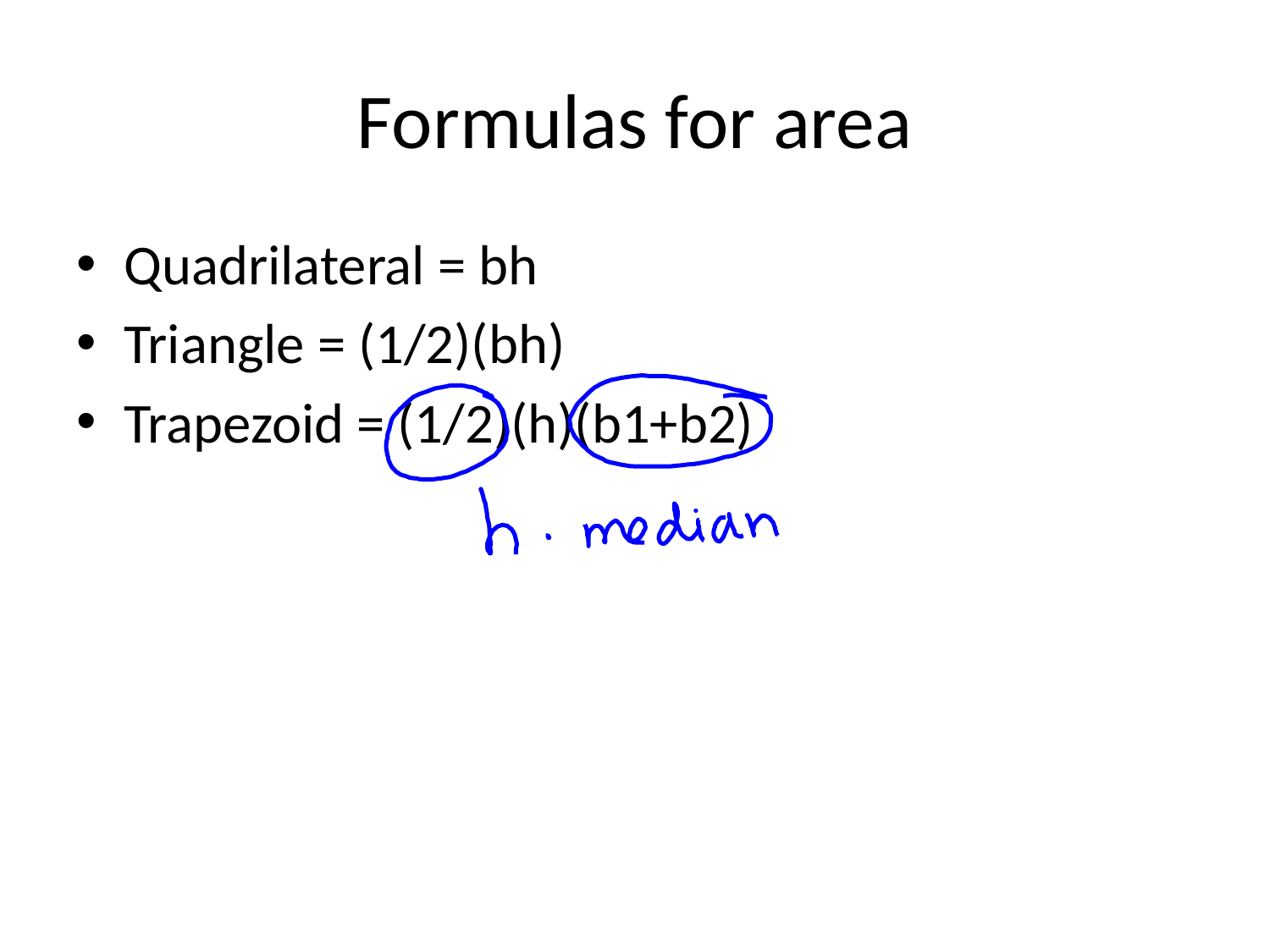

# Formulas for area
Quadrilateral = bh
Triangle = (1/2)(bh)
Trapezoid = (1/2)(h)(b1+b2)